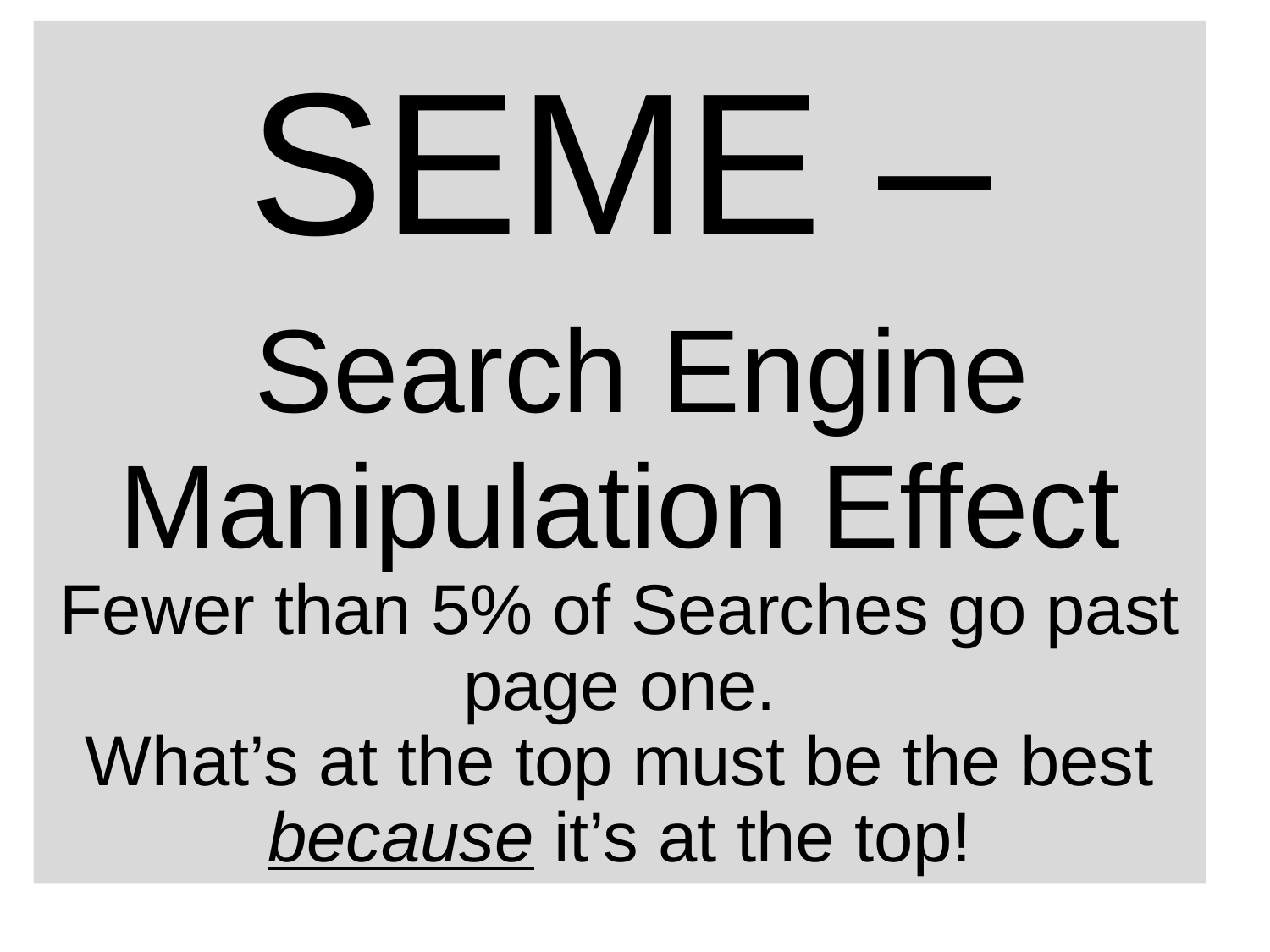

# SEME – Search Engine Manipulation Effect Fewer than 5% of Searches go past page one. What’s at the top must be the best because it’s at the top!